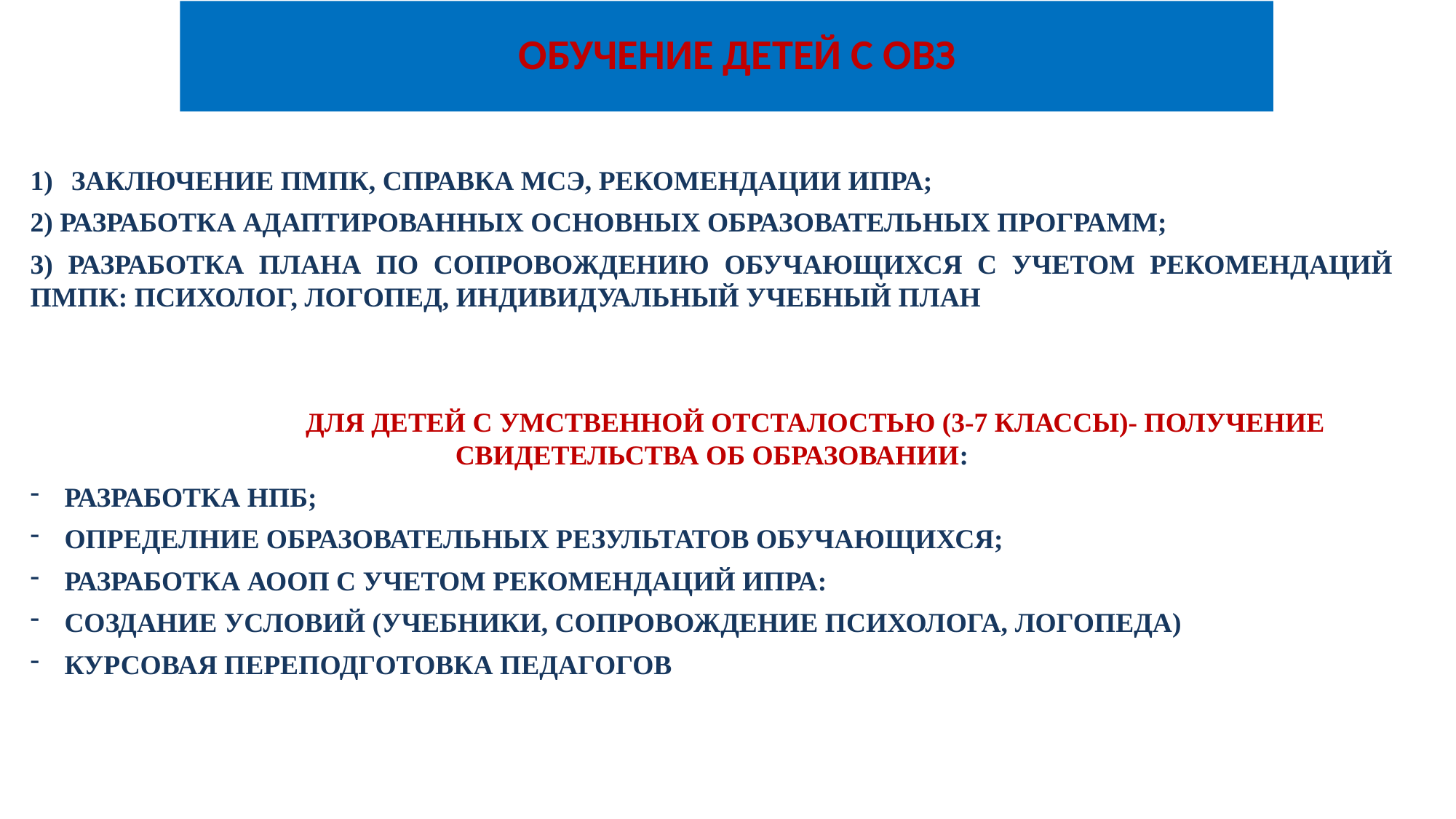

# ОБУЧЕНИЕ ДЕТЕЙ С ОВЗ

ЗАКЛЮЧЕНИЕ ПМПК, СПРАВКА МСЭ, РЕКОМЕНДАЦИИ ИПРА;
2) РАЗРАБОТКА АДАПТИРОВАННЫХ ОСНОВНЫХ ОБРАЗОВАТЕЛЬНЫХ ПРОГРАММ;
3) РАЗРАБОТКА ПЛАНА ПО СОПРОВОЖДЕНИЮ ОБУЧАЮЩИХСЯ С УЧЕТОМ РЕКОМЕНДАЦИЙ ПМПК: ПСИХОЛОГ, ЛОГОПЕД, ИНДИВИДУАЛЬНЫЙ УЧЕБНЫЙ ПЛАН

                              ДЛЯ ДЕТЕЙ С УМСТВЕННОЙ ОТСТАЛОСТЬЮ (3-7 КЛАССЫ)- ПОЛУЧЕНИЕ СВИДЕТЕЛЬСТВА ОБ ОБРАЗОВАНИИ:
РАЗРАБОТКА НПБ;
ОПРЕДЕЛНИЕ ОБРАЗОВАТЕЛЬНЫХ РЕЗУЛЬТАТОВ ОБУЧАЮЩИХСЯ;
РАЗРАБОТКА АООП С УЧЕТОМ РЕКОМЕНДАЦИЙ ИПРА:
СОЗДАНИЕ УСЛОВИЙ (УЧЕБНИКИ, СОПРОВОЖДЕНИЕ ПСИХОЛОГА, ЛОГОПЕДА)
КУРСОВАЯ ПЕРЕПОДГОТОВКА ПЕДАГОГОВ